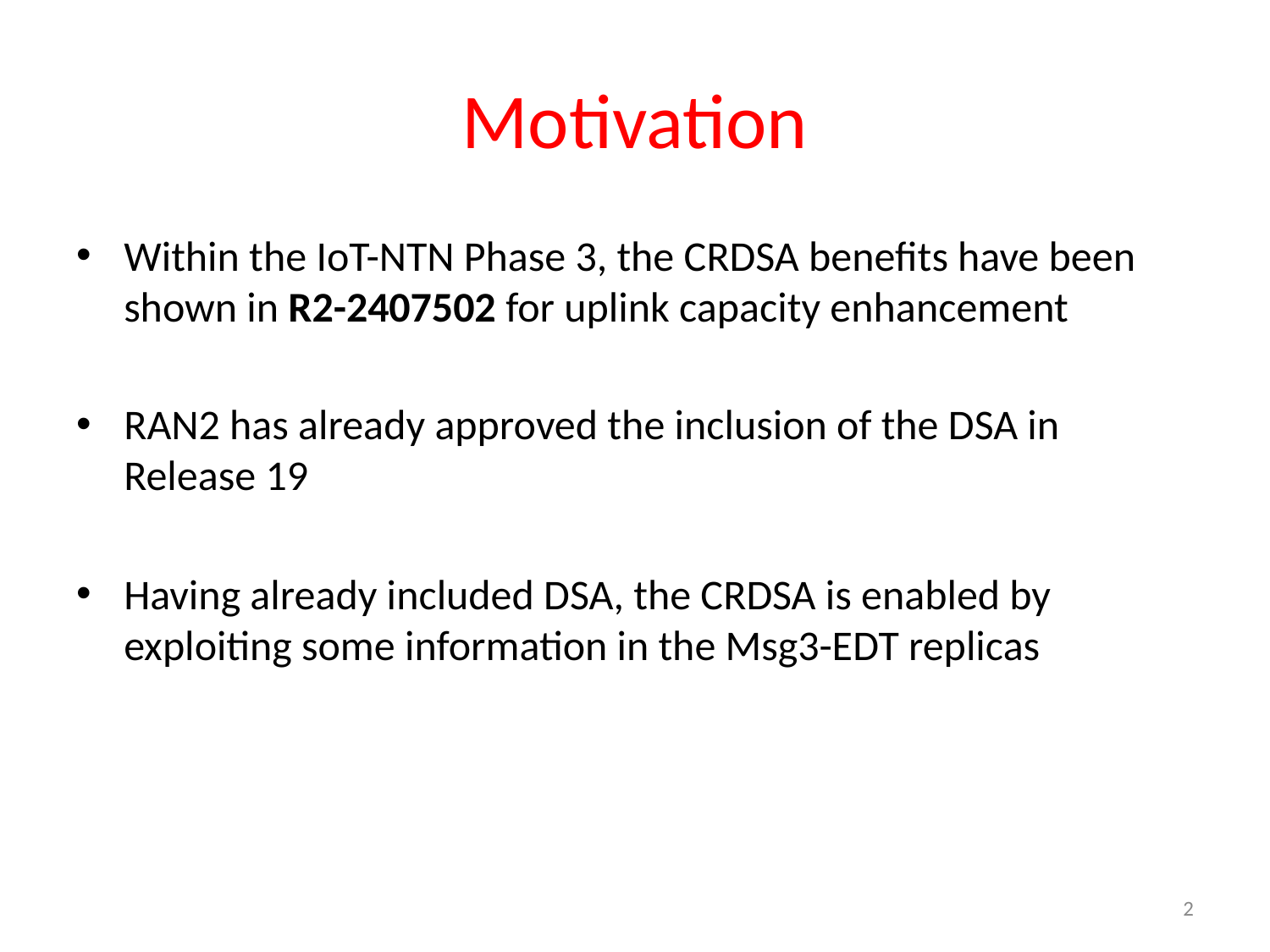

# Motivation
Within the IoT-NTN Phase 3, the CRDSA benefits have been shown in R2-2407502 for uplink capacity enhancement

RAN2 has already approved the inclusion of the DSA in Release 19

Having already included DSA, the CRDSA is enabled by exploiting some information in the Msg3-EDT replicas
2